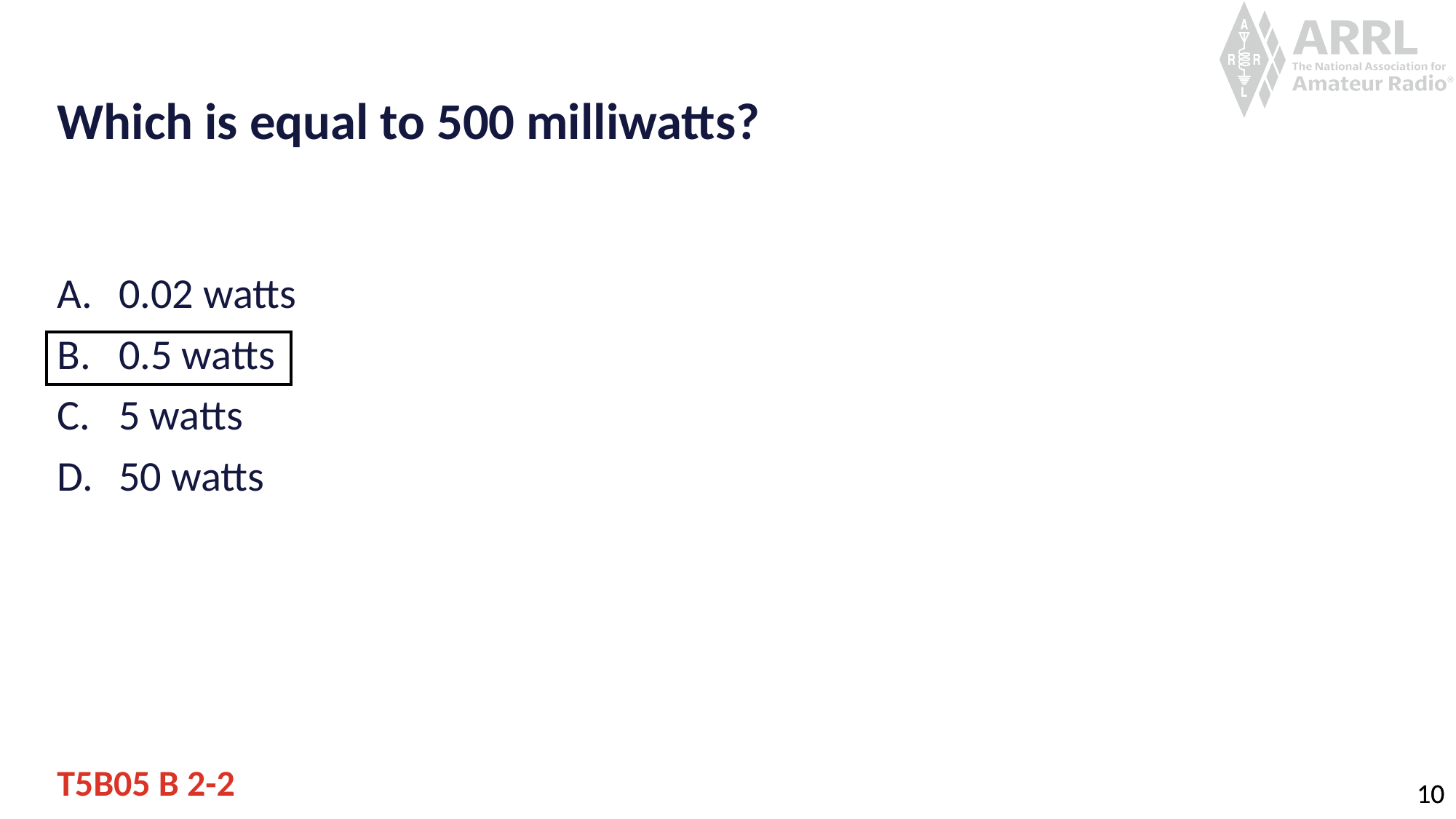

# Which is equal to 500 milliwatts?
0.02 watts
0.5 watts
5 watts
50 watts

T5B05 B 2-2